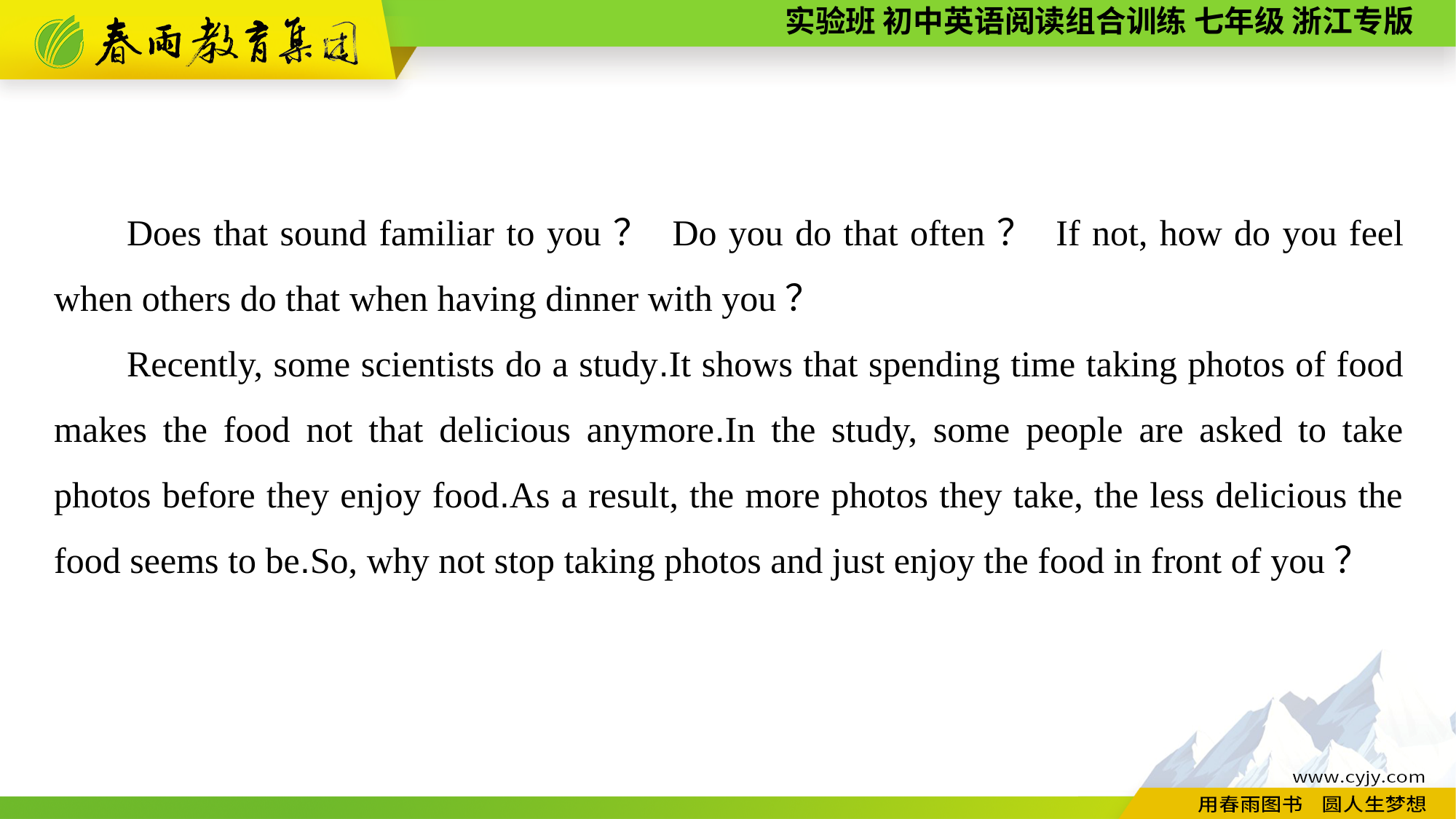

Does that sound familiar to you？ Do you do that often？ If not, how do you feel when others do that when having dinner with you？
Recently, some scientists do a study.It shows that spending time taking photos of food makes the food not that delicious anymore.In the study, some people are asked to take photos before they enjoy food.As a result, the more photos they take, the less delicious the food seems to be.So, why not stop taking photos and just enjoy the food in front of you？